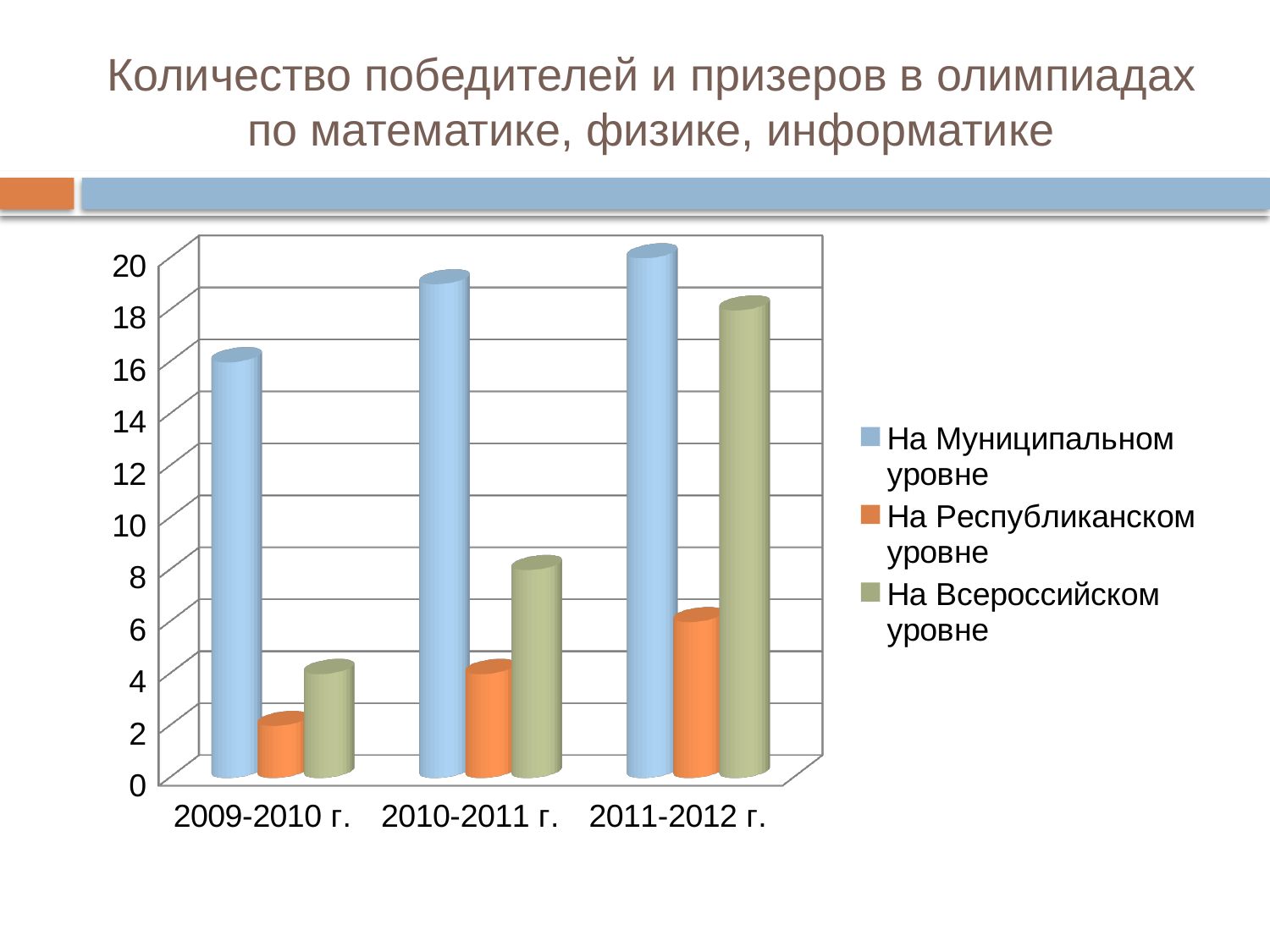

# Количество победителей и призеров в олимпиадах по математике, физике, информатике

[unsupported chart]